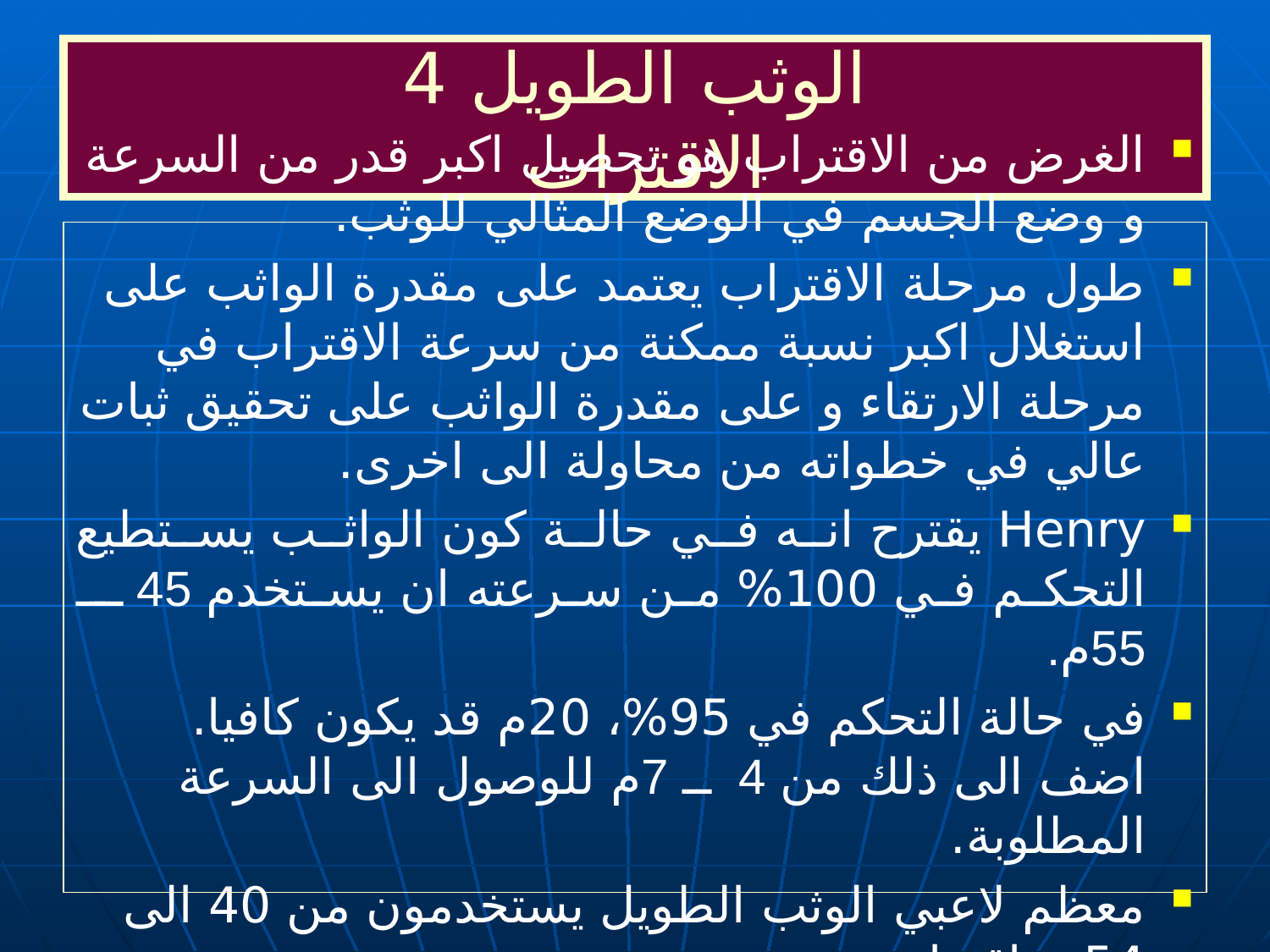

# الوثب الطويل 4 الاقتراب
الغرض من الاقتراب هو تحصيل اكبر قدر من السرعة و وضع الجسم في الوضع المثالي للوثب.
طول مرحلة الاقتراب يعتمد على مقدرة الواثب على  استغلال اكبر نسبة ممكنة من سرعة الاقتراب في مرحلة الارتقاء و على مقدرة الواثب على تحقيق ثبات عالي في خطواته من محاولة الى اخرى.
Henry يقترح انه في حالة كون الواثب يستطيع التحكم في 100% من سرعته ان يستخدم 45 ــ 55م.
في حالة التحكم في 95%، 20م قد يكون كافيا. اضف الى ذلك من 4  ــ 7م للوصول الى السرعة المطلوبة.
معظم لاعبي الوثب الطويل يستخدمون من 40 الى 54 م اقتراب.